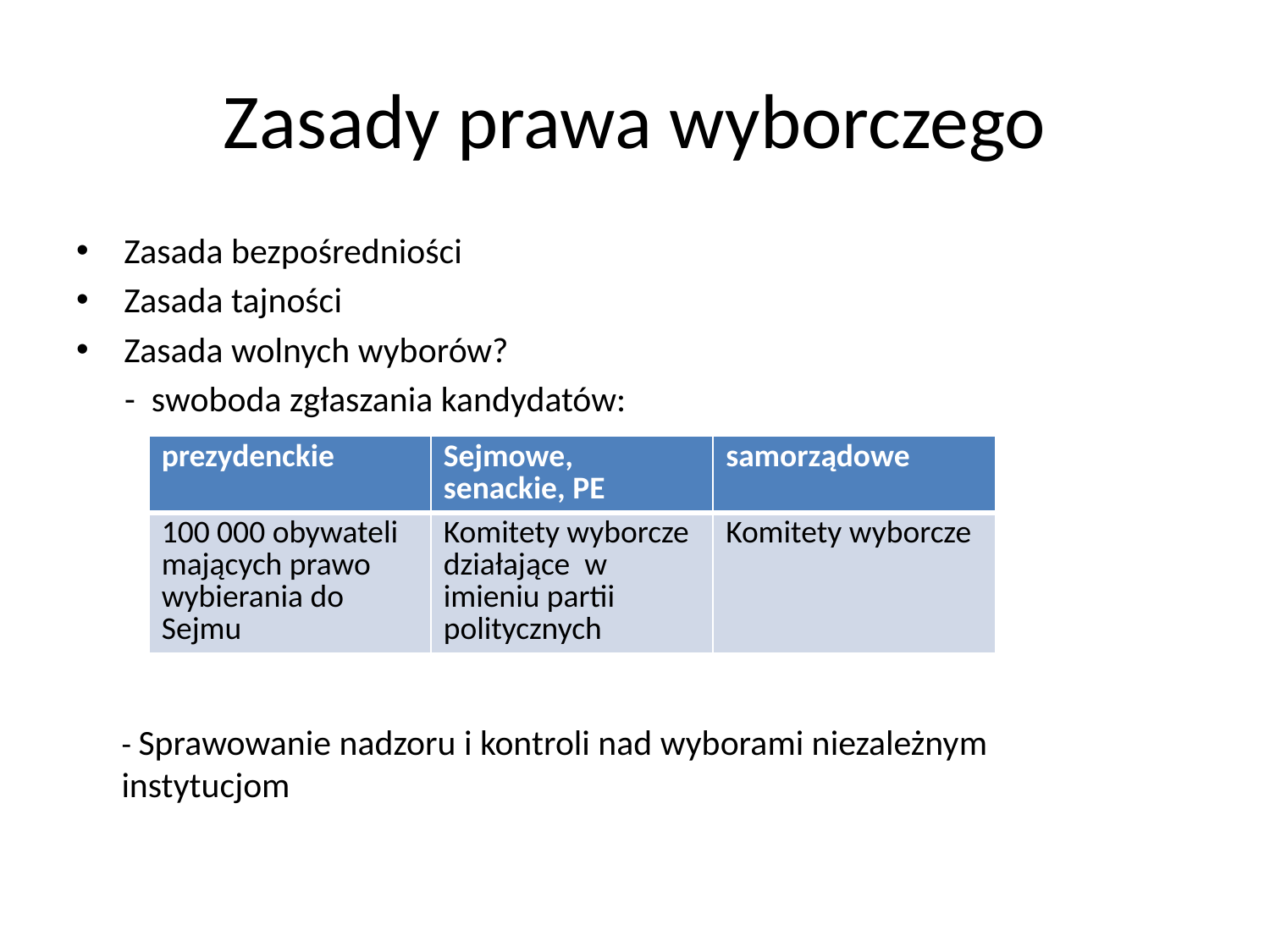

# Zasady prawa wyborczego
Zasada bezpośredniości
Zasada tajności
Zasada wolnych wyborów?
      -  swoboda zgłaszania kandydatów:

| prezydenckie | Sejmowe, senackie, PE | samorządowe |
| --- | --- | --- |
| 100 000 obywateli mających prawo wybierania do Sejmu | Komitety wyborcze działające w imieniu partii politycznych | Komitety wyborcze |
- Sprawowanie nadzoru i kontroli nad wyborami niezależnym instytucjom